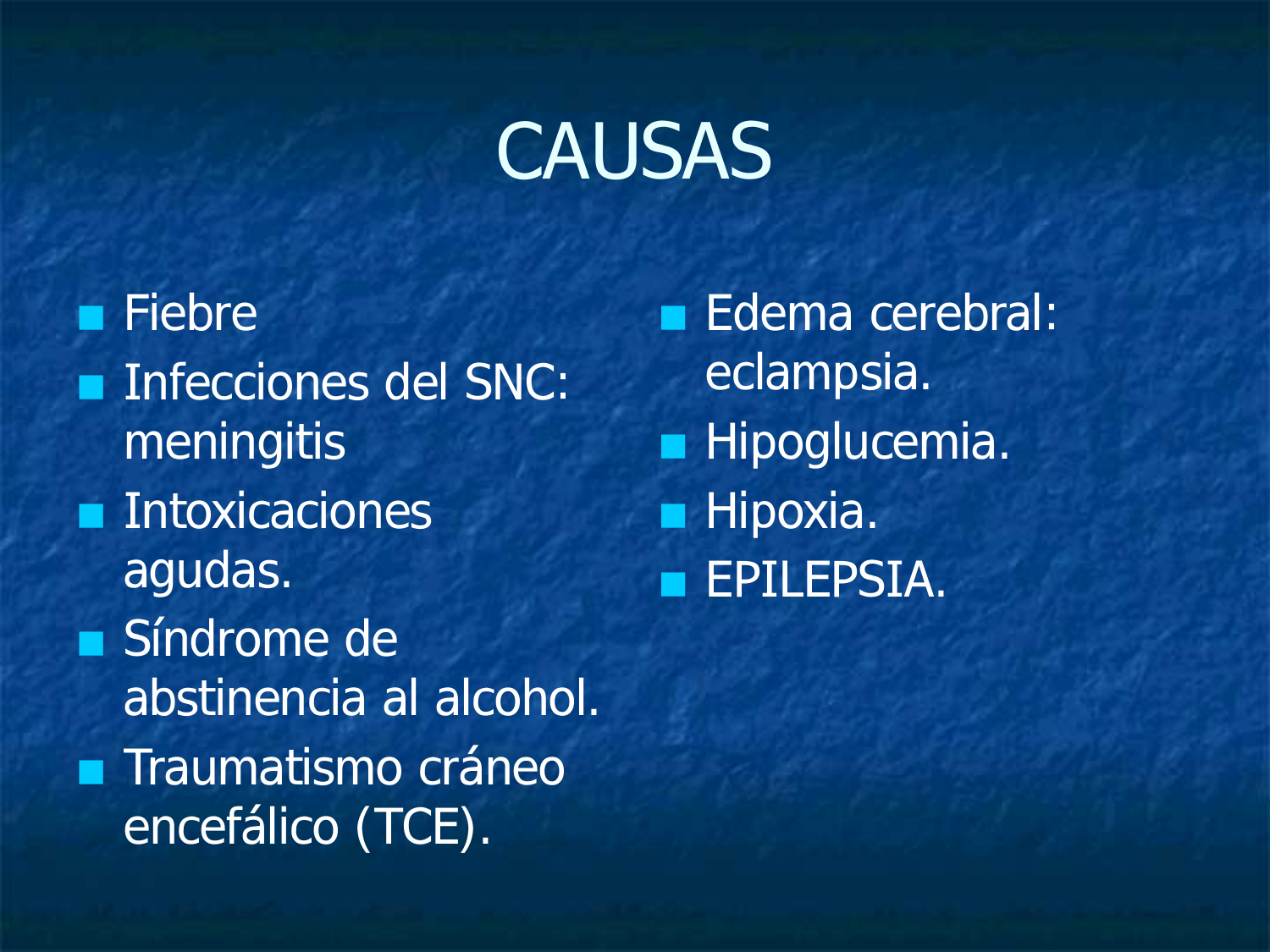

# CAUSAS
Fiebre
Infecciones del SNC: meningitis
Intoxicaciones agudas.
Síndrome de abstinencia al alcohol.
Traumatismo cráneo encefálico (TCE).
Edema cerebral: eclampsia.
Hipoglucemia.
Hipoxia.
EPILEPSIA.